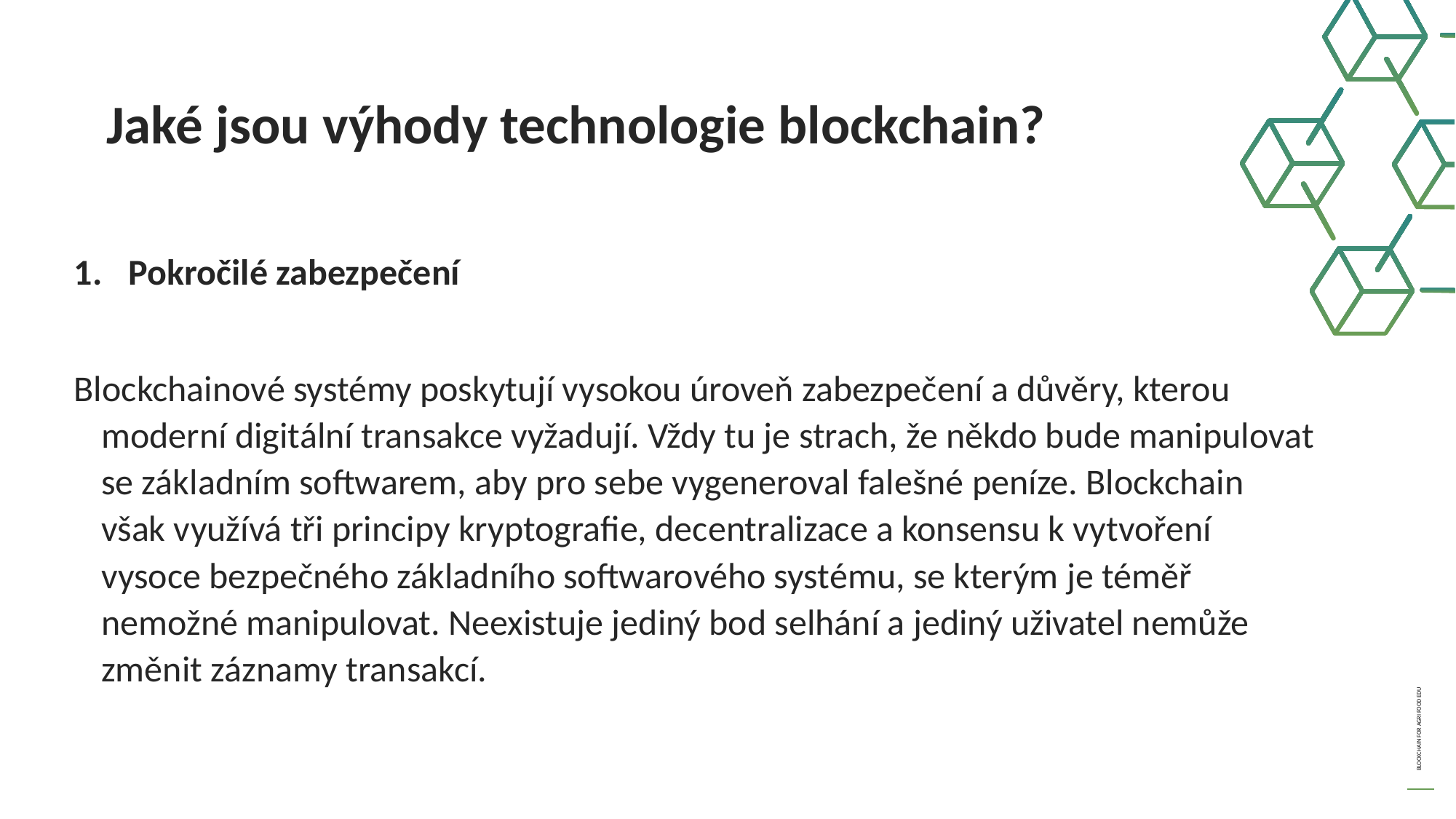

Jaké jsou výhody technologie blockchain?
Pokročilé zabezpečení

Blockchainové systémy poskytují vysokou úroveň zabezpečení a důvěry, kterou moderní digitální transakce vyžadují. Vždy tu je strach, že někdo bude manipulovat se základním softwarem, aby pro sebe vygeneroval falešné peníze. Blockchain však využívá tři principy kryptografie, decentralizace a konsensu k vytvoření vysoce bezpečného základního softwarového systému, se kterým je téměř nemožné manipulovat. Neexistuje jediný bod selhání a jediný uživatel nemůže změnit záznamy transakcí.